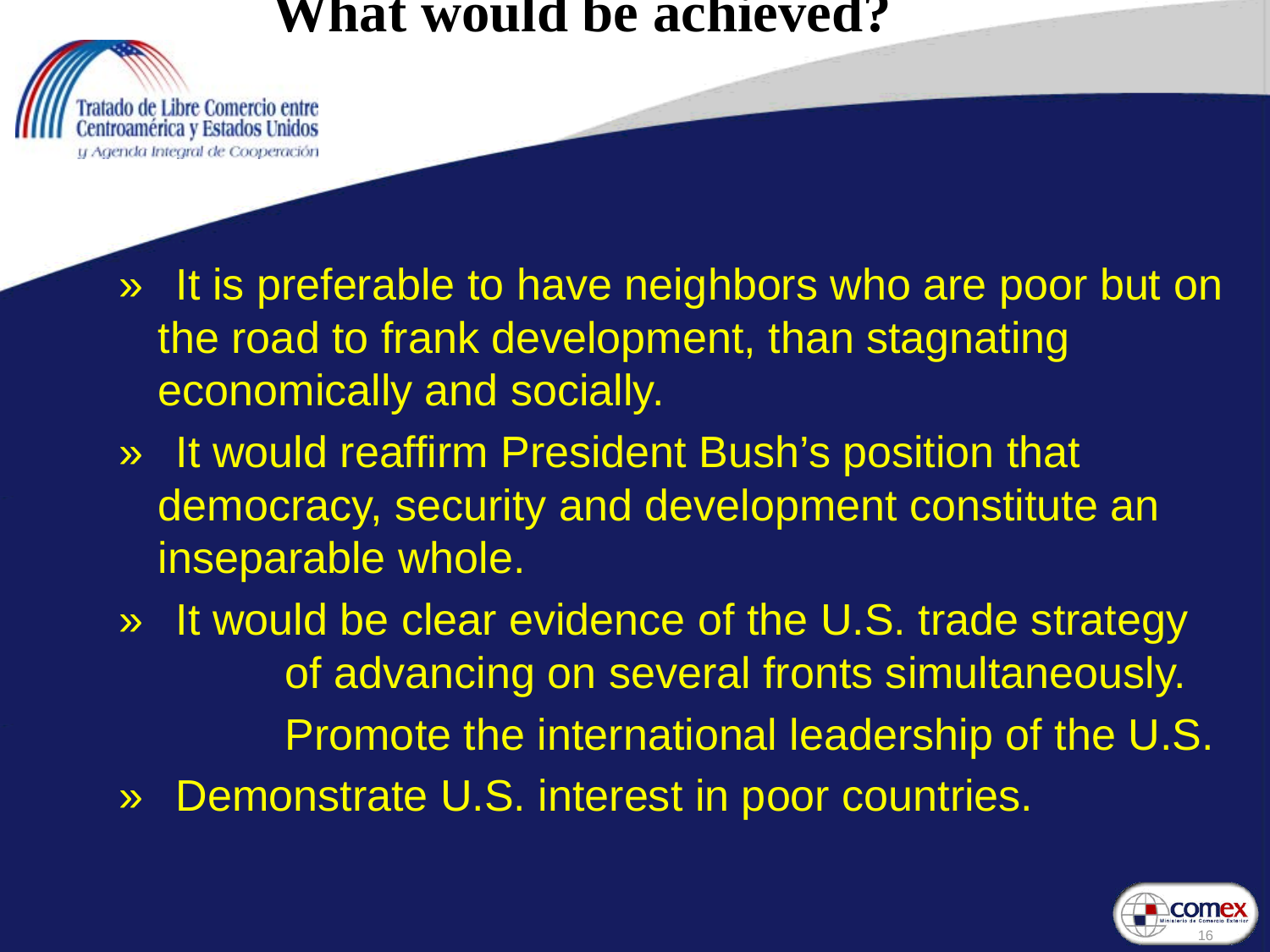

# What would be achieved?

»   It is preferable to have neighbors who are poor but 	on   the road to frank development, than stagnating 	economically and socially.
»   It would reaffirm President Bush’s position that 	democracy, security and development constitute an 	inseparable whole.
»   It would be clear evidence of the U.S. trade strategy 	of advancing on several fronts simultaneously.
  		Promote the international leadership of the U.S.
»   Demonstrate U.S. interest in poor countries.